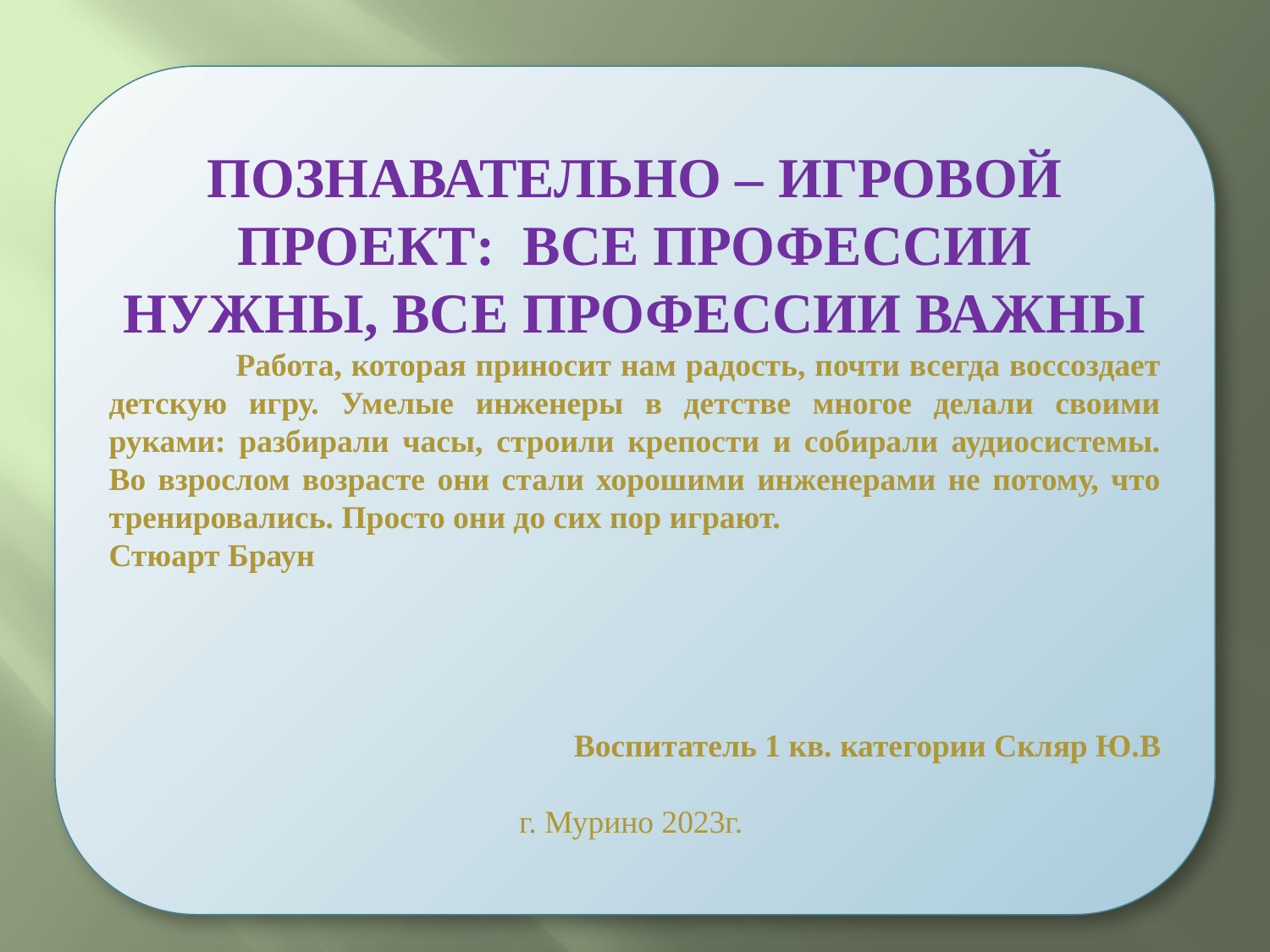

#
ПОЗНАВАТЕЛЬНО – ИГРОВОЙ ПРОЕКТ:  ВСЕ ПРОФЕССИИ НУЖНЫ, ВСЕ ПРОФЕССИИ ВАЖНЫ
	Работа, которая приносит нам радость, почти всегда воссоздает детскую игру. Умелые инженеры в детстве многое делали своими руками: разбирали часы, строили крепости и собирали аудиосистемы. Во взрослом возрасте они стали хорошими инженерами не потому, что тренировались. Просто они до сих пор играют.
Стюарт Браун

 Воспитатель 1 кв. категории Скляр Ю.В

г. Мурино 2023г.